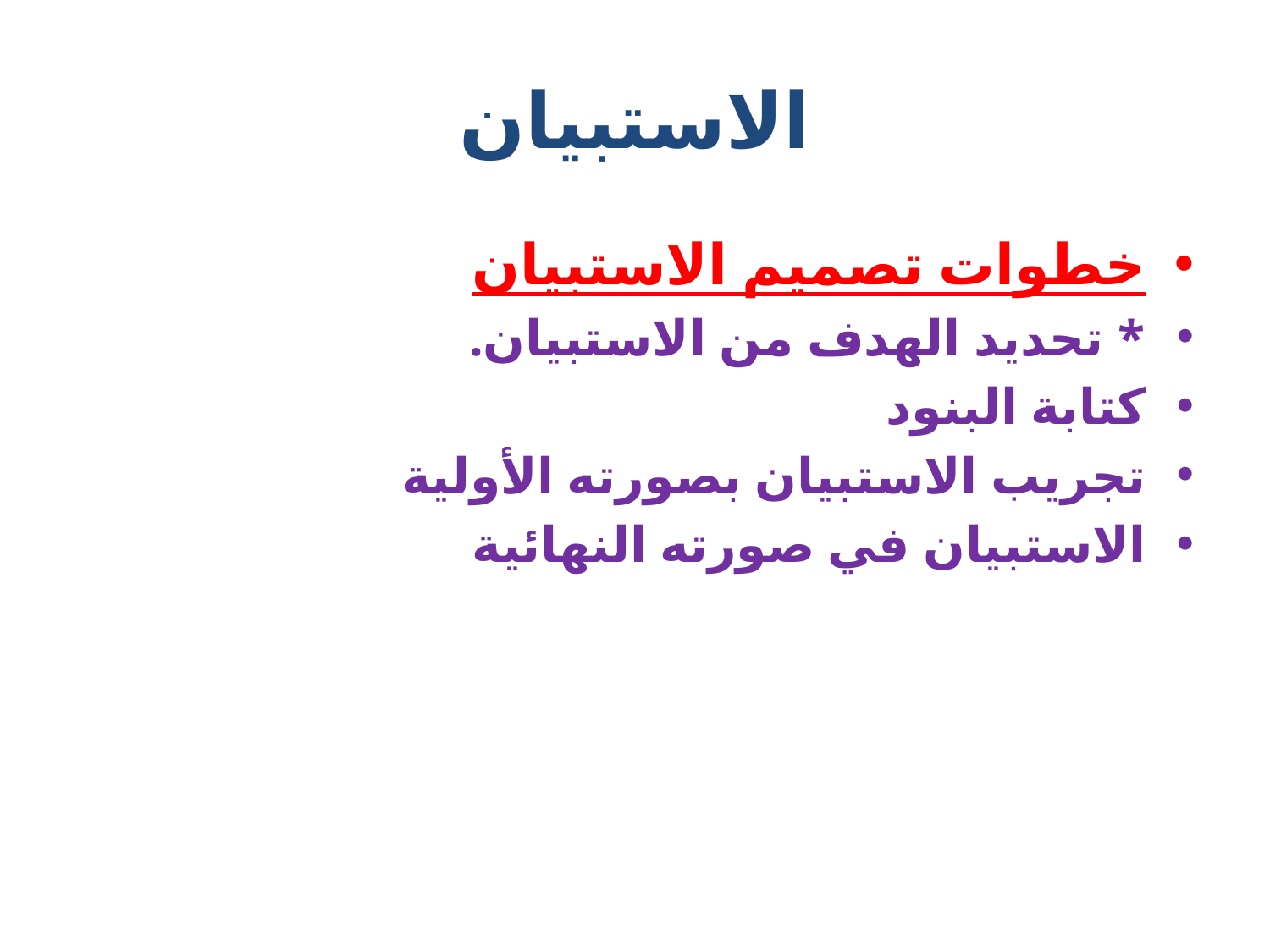

# الاستبيان
خطوات تصميم الاستبيان
* تحديد الهدف من الاستبيان.
كتابة البنود
تجريب الاستبيان بصورته الأولية
الاستبيان في صورته النهائية